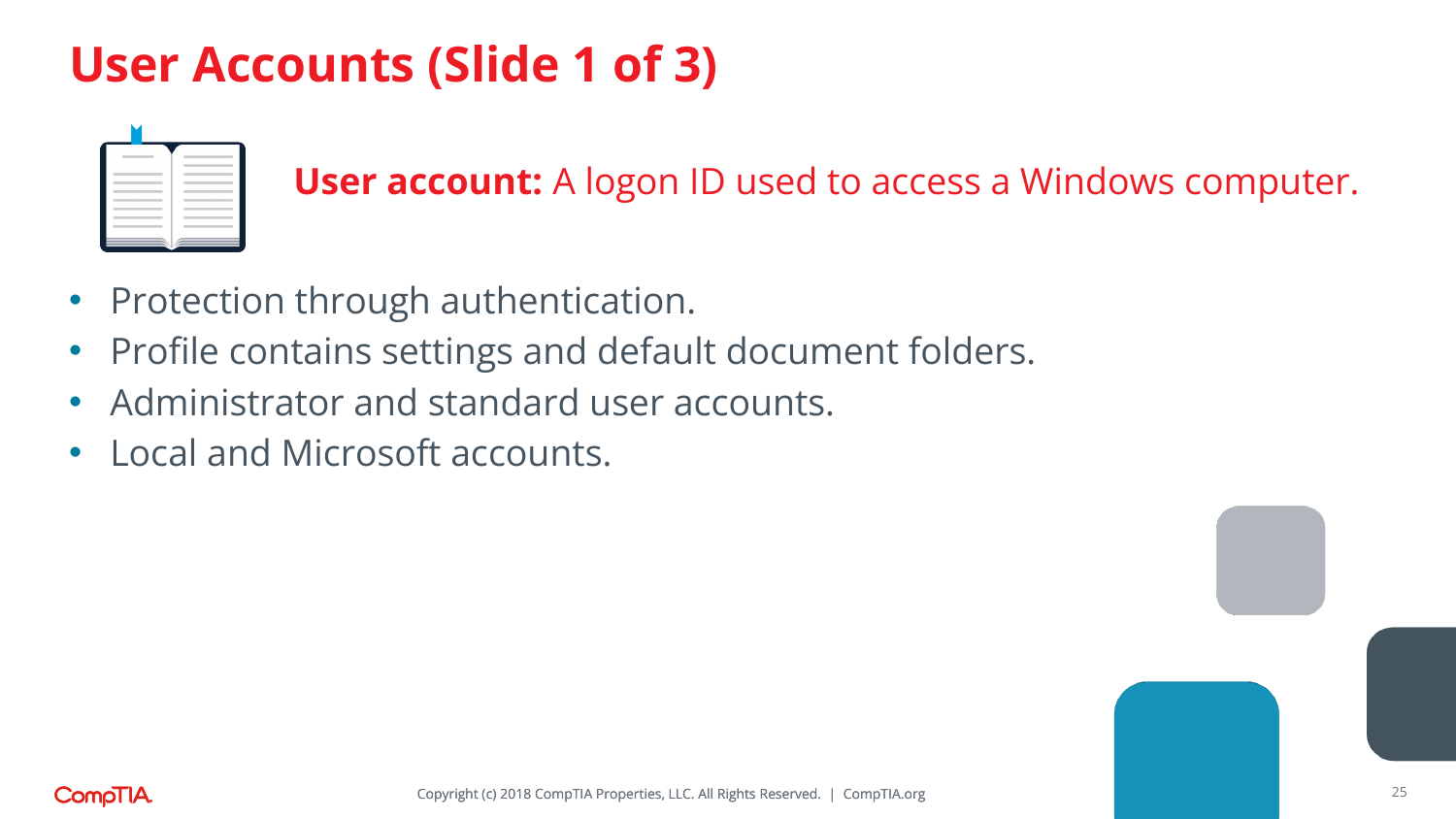

# User Accounts (Slide 1 of 3)
User account: A logon ID used to access a Windows computer.
Protection through authentication.
Profile contains settings and default document folders.
Administrator and standard user accounts.
Local and Microsoft accounts.
25